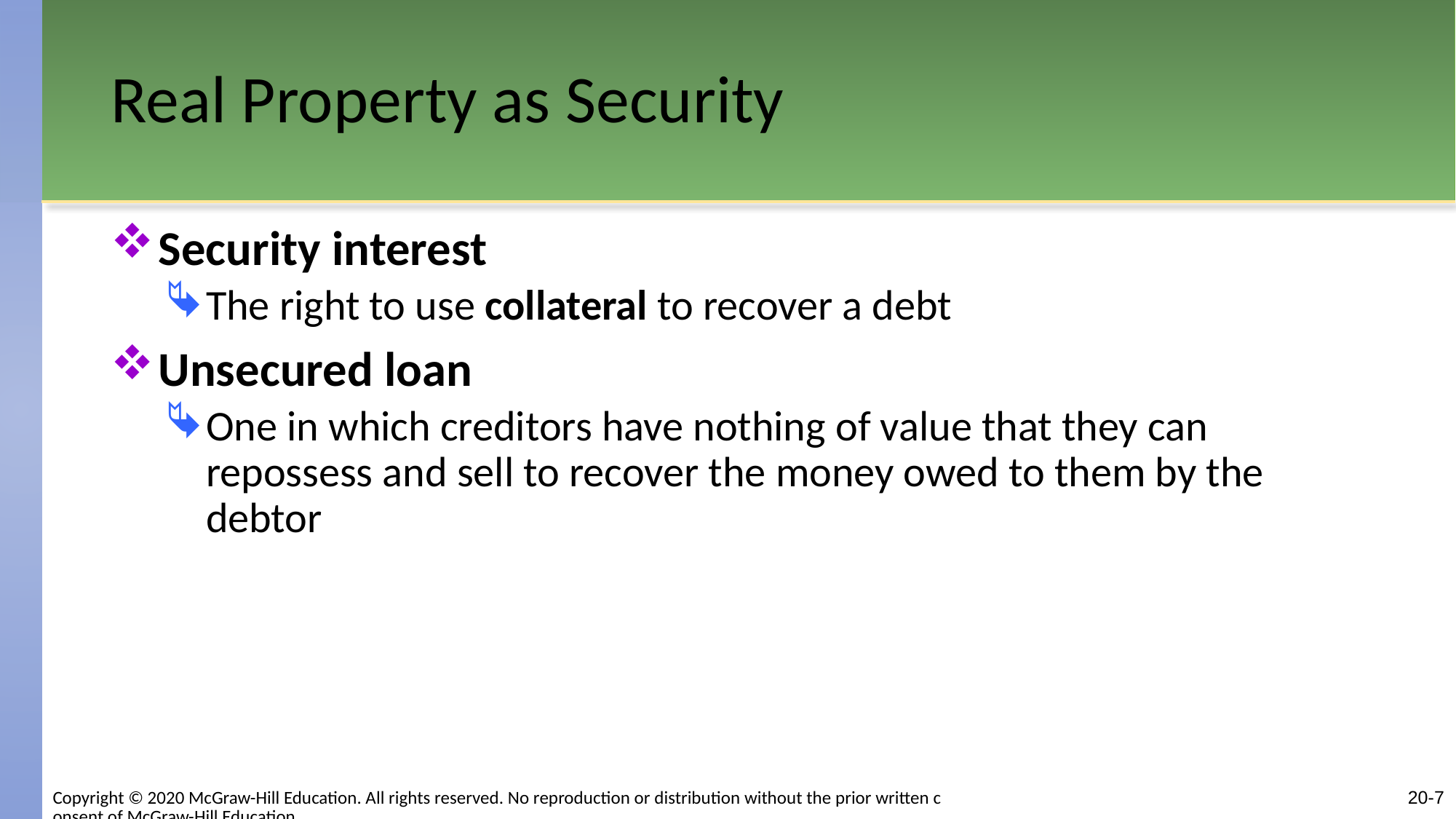

# Real Property as Security
Security interest
The right to use collateral to recover a debt
Unsecured loan
One in which creditors have nothing of value that they can repossess and sell to recover the money owed to them by the debtor

Copyright © 2020 McGraw-Hill Education. All rights reserved. No reproduction or distribution without the prior written consent of McGraw-Hill Education.
20-7